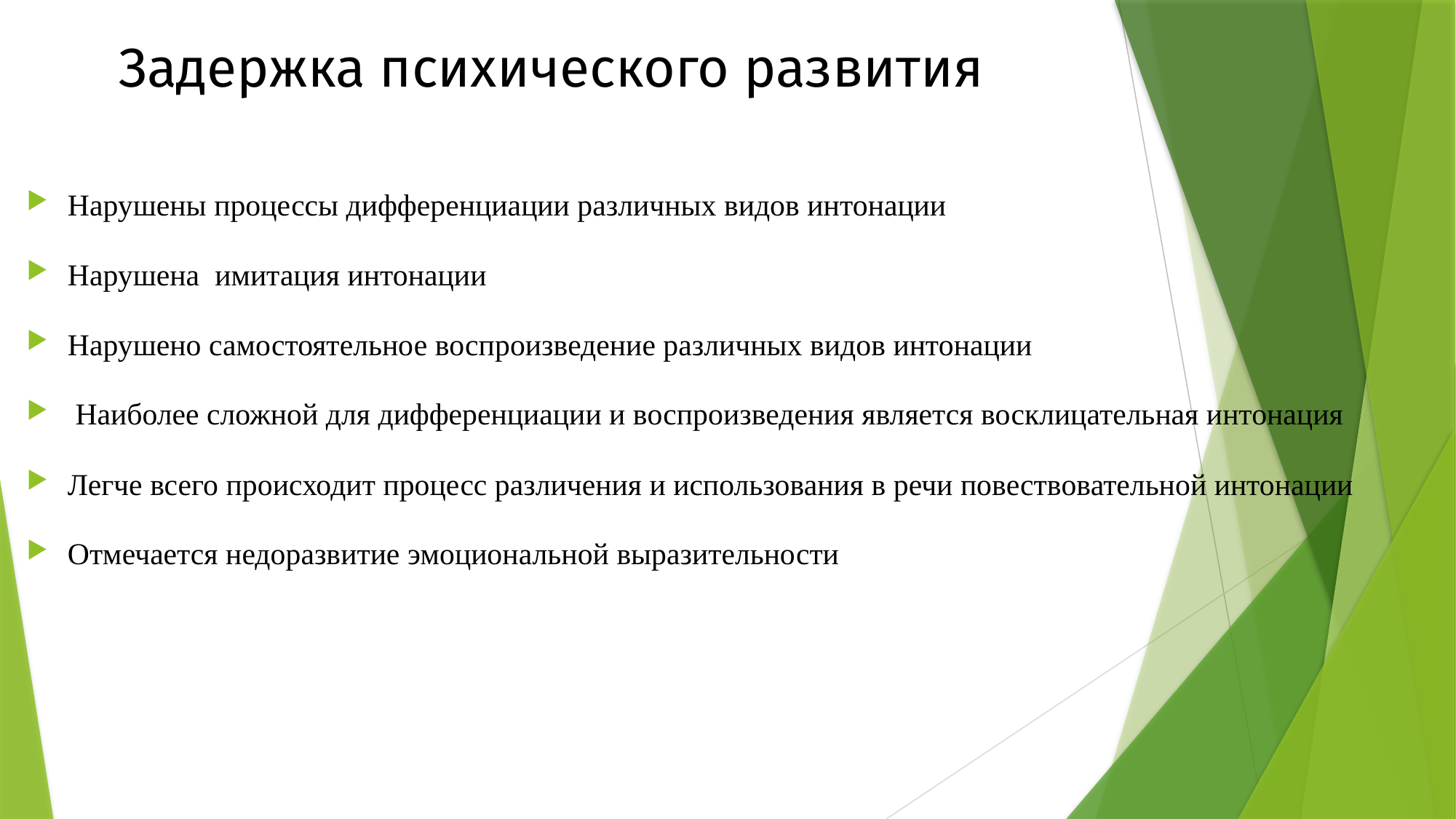

# Задержка психического развития
Нарушены процессы дифференциации различных видов интонации
Нарушена  имитация интонации
Нарушено самостоятельное воспроизведение различных видов интонации
 Наиболее сложной для дифференциации и воспроизведения является восклицательная интонация
Легче всего происходит процесс различения и использования в речи повествовательной интонации
Отмечается недоразвитие эмоциональной выразительности